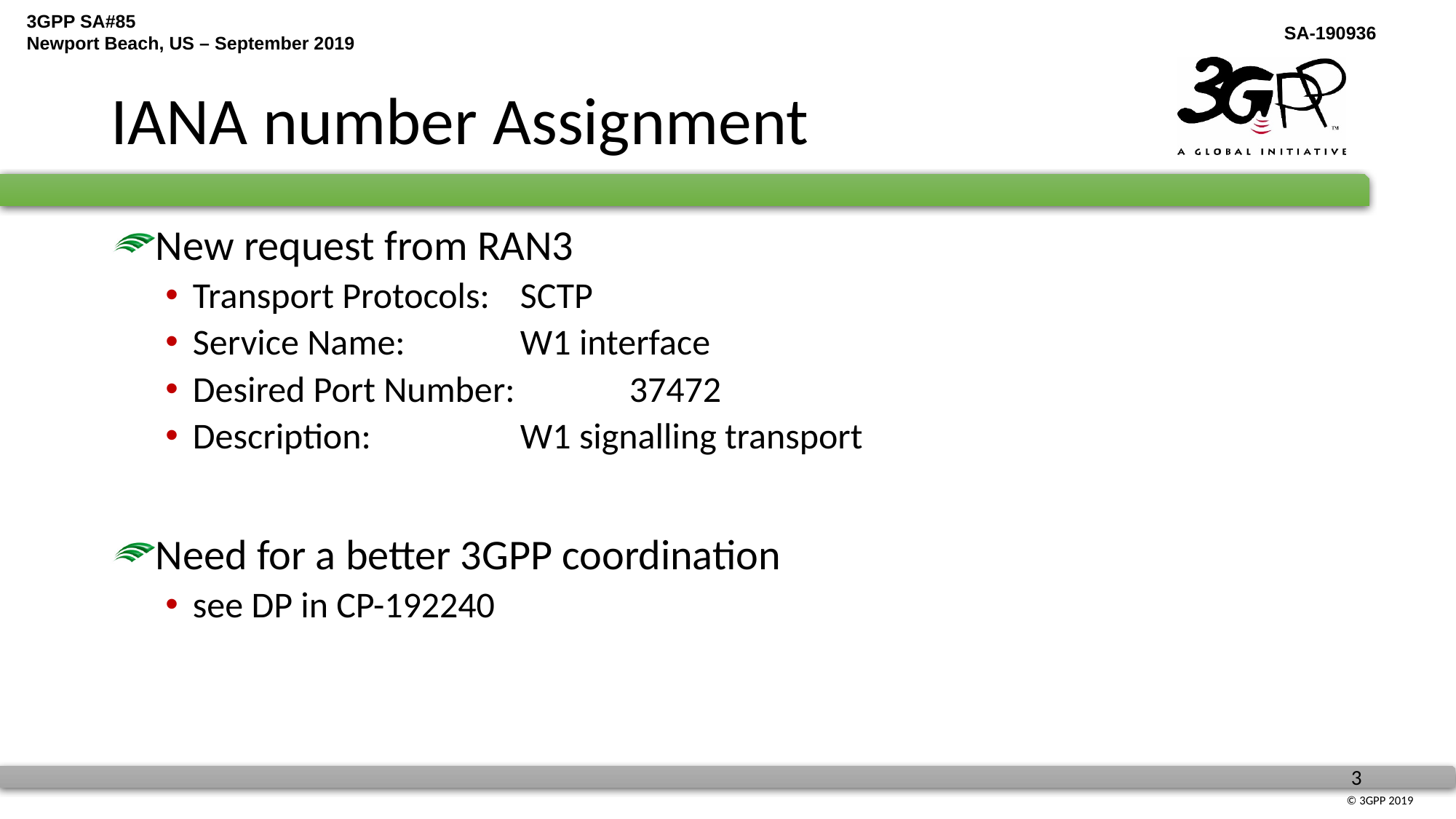

# IANA number Assignment
New request from RAN3
Transport Protocols:	SCTP
Service Name:        	W1 interface
Desired Port Number: 	37472
Description:          	W1 signalling transport

Need for a better 3GPP coordination
see DP in CP-192240